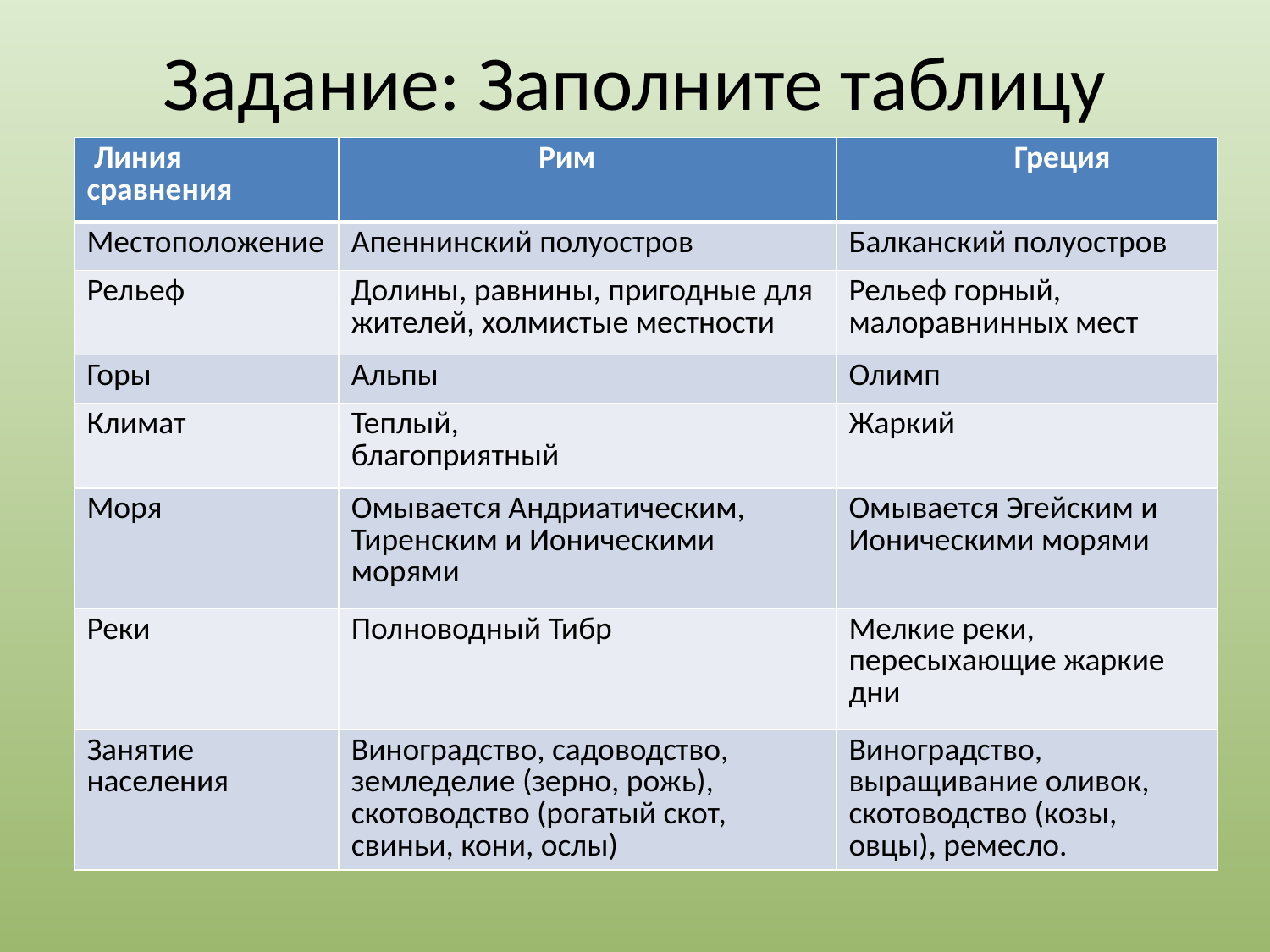

# Задание: Заполните таблицу
| Линия сравнения | Рим | Греция |
| --- | --- | --- |
| Местоположение | Апеннинский полуостров | Балканский полуостров |
| Рельеф | Долины, равнины, пригодные для жителей, холмистые местности | Рельеф горный, малоравнинных мест |
| Горы | Альпы | Олимп |
| Климат | Теплый, благоприятный | Жаркий |
| Моря | Омывается Андриатическим, Тиренским и Ионическими морями | Омывается Эгейским и Ионическими морями |
| Реки | Полноводный Тибр | Мелкие реки, пересыхающие жаркие дни |
| Занятие населения | Виноградство, садоводство, земледелие (зерно, рожь), скотоводство (рогатый скот, свиньи, кони, ослы) | Виноградство, выращивание оливок, скотоводство (козы, овцы), ремесло. |